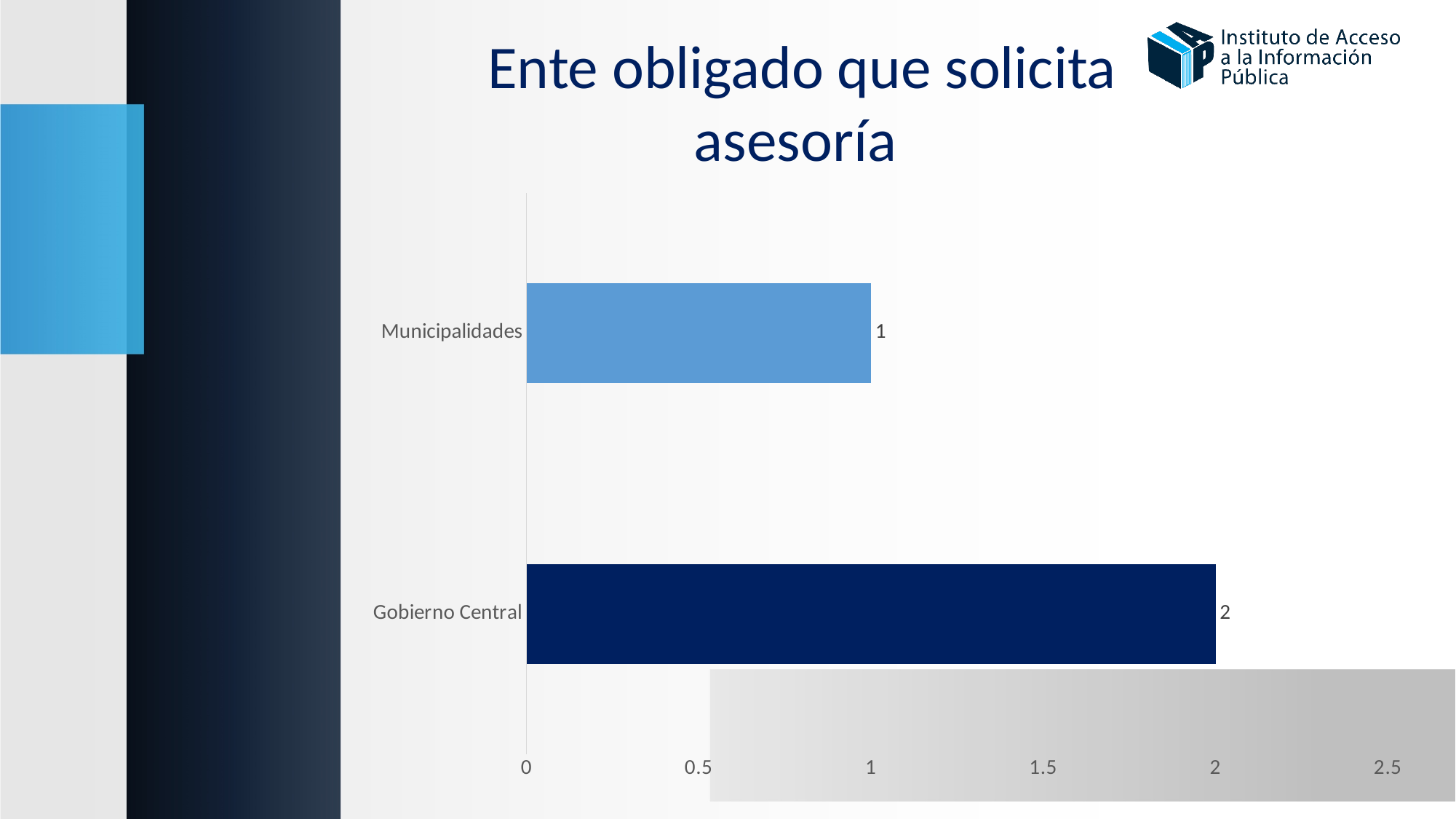

Ente obligado que solicita asesoría

### Chart

| Category |  |
|---|---|
| Gobierno Central | 2.0 |
| Municipalidades | 1.0 |